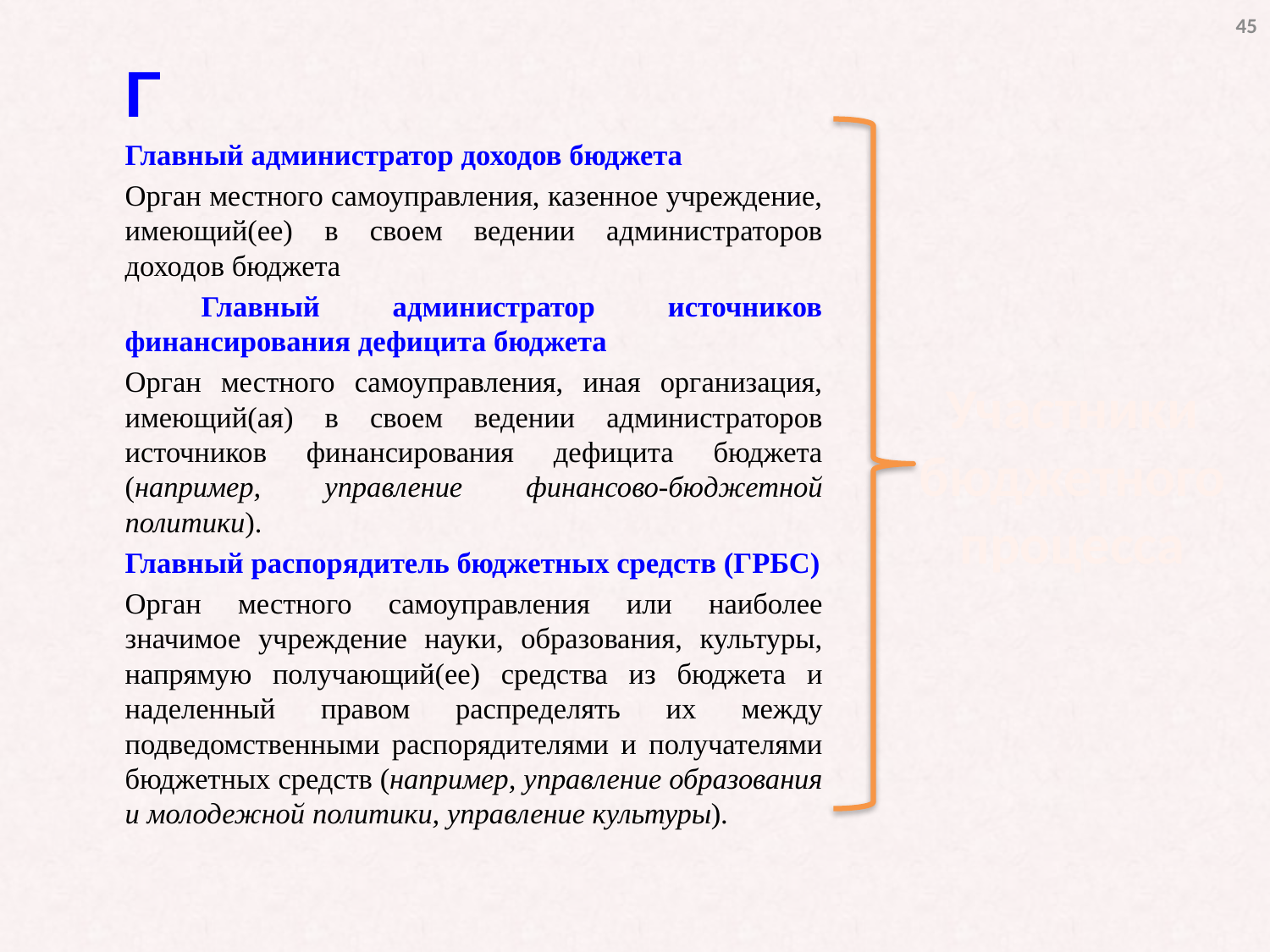

45
		Г
		Главный администратор доходов бюджета
		Орган местного самоуправления, казенное учреждение, имеющий(ее) в своем ведении администраторов доходов бюджета
Главный администратор источников финансирования дефицита бюджета
		Орган местного самоуправления, иная организация, имеющий(ая) в своем ведении администраторов источников финансирования дефицита бюджета (например, управление финансово-бюджетной политики).
		Главный распорядитель бюджетных средств (ГРБС)
		Орган местного самоуправления или наиболее значимое учреждение науки, образования, культуры, напрямую получающий(ее) средства из бюджета и наделенный правом распределять их между подведомственными распорядителями и получателями бюджетных средств (например, управление образования и молодежной политики, управление культуры).

Участники бюджетного процесса